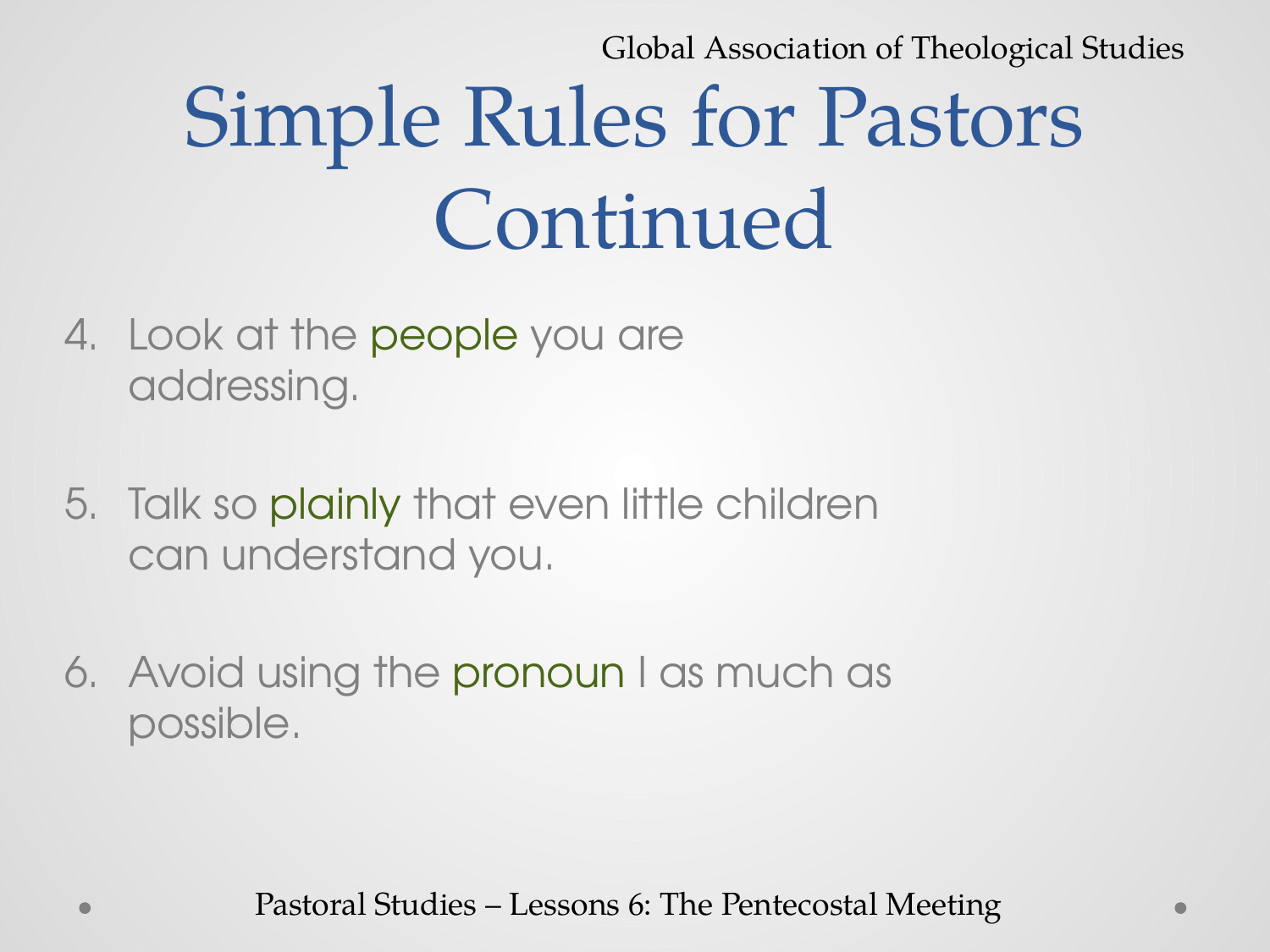

Global Association of Theological Studies
# Simple Rules for Pastors Continued
Look at the people you are addressing.

Talk so plainly that even little children can understand you.

Avoid using the pronoun I as much as possible.
Pastoral Studies – Lessons 6: The Pentecostal Meeting